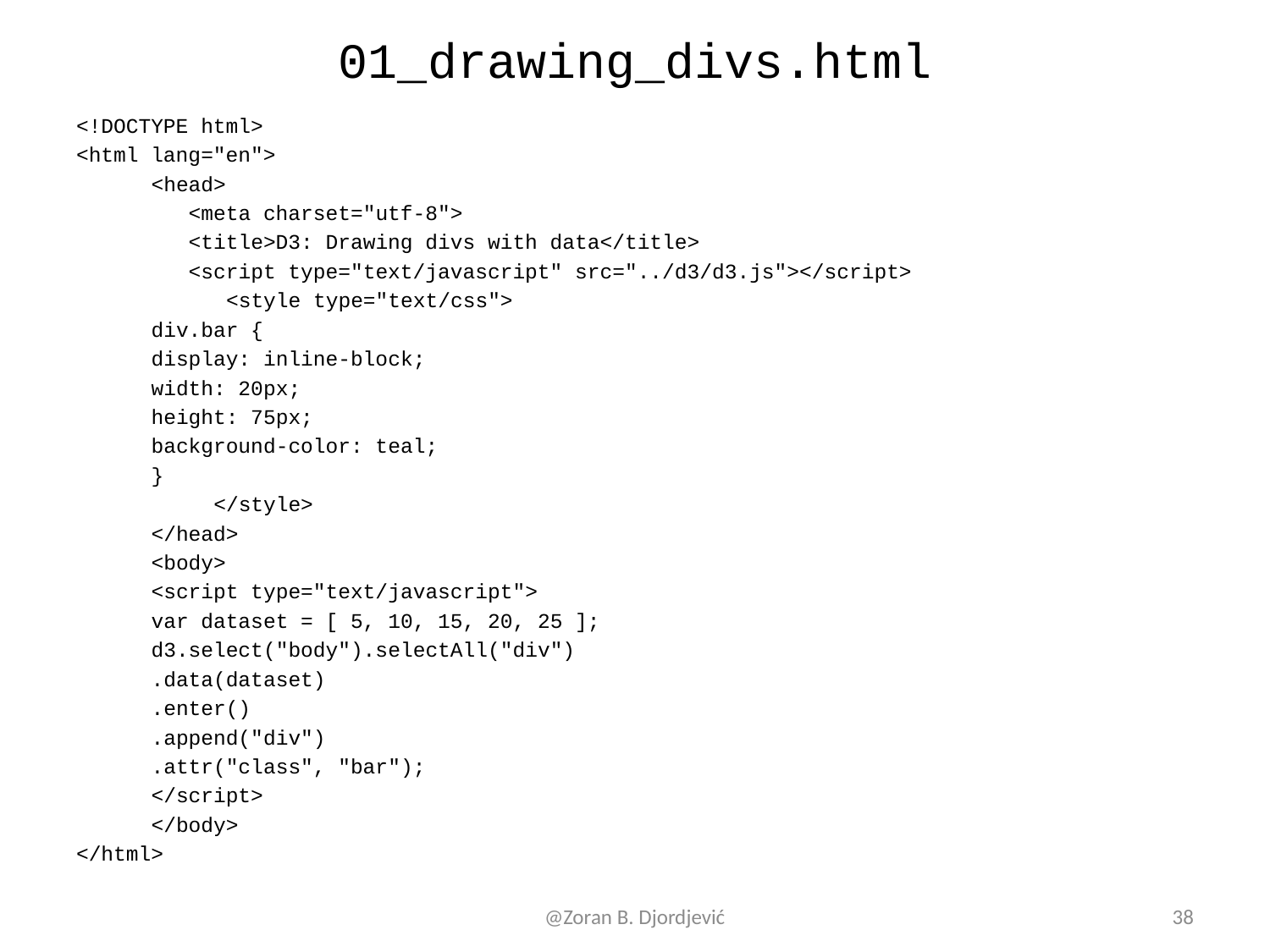

# 01_drawing_divs.html
<!DOCTYPE html>
<html lang="en">
	<head>
	   <meta charset="utf-8">
	   <title>D3: Drawing divs with data</title>
	   <script type="text/javascript" src="../d3/d3.js"></script>
	      <style type="text/css">
			div.bar {
				display: inline-block;
				width: 20px;
				height: 75px;
				background-color: teal;
			}
	     </style>
	</head>
	<body>
		<script type="text/javascript">
			var dataset = [ 5, 10, 15, 20, 25 ];
			d3.select("body").selectAll("div")
				.data(dataset)
				.enter()
				.append("div")
				.attr("class", "bar");
		</script>
	</body>
</html>

@Zoran B. Djordjević
38